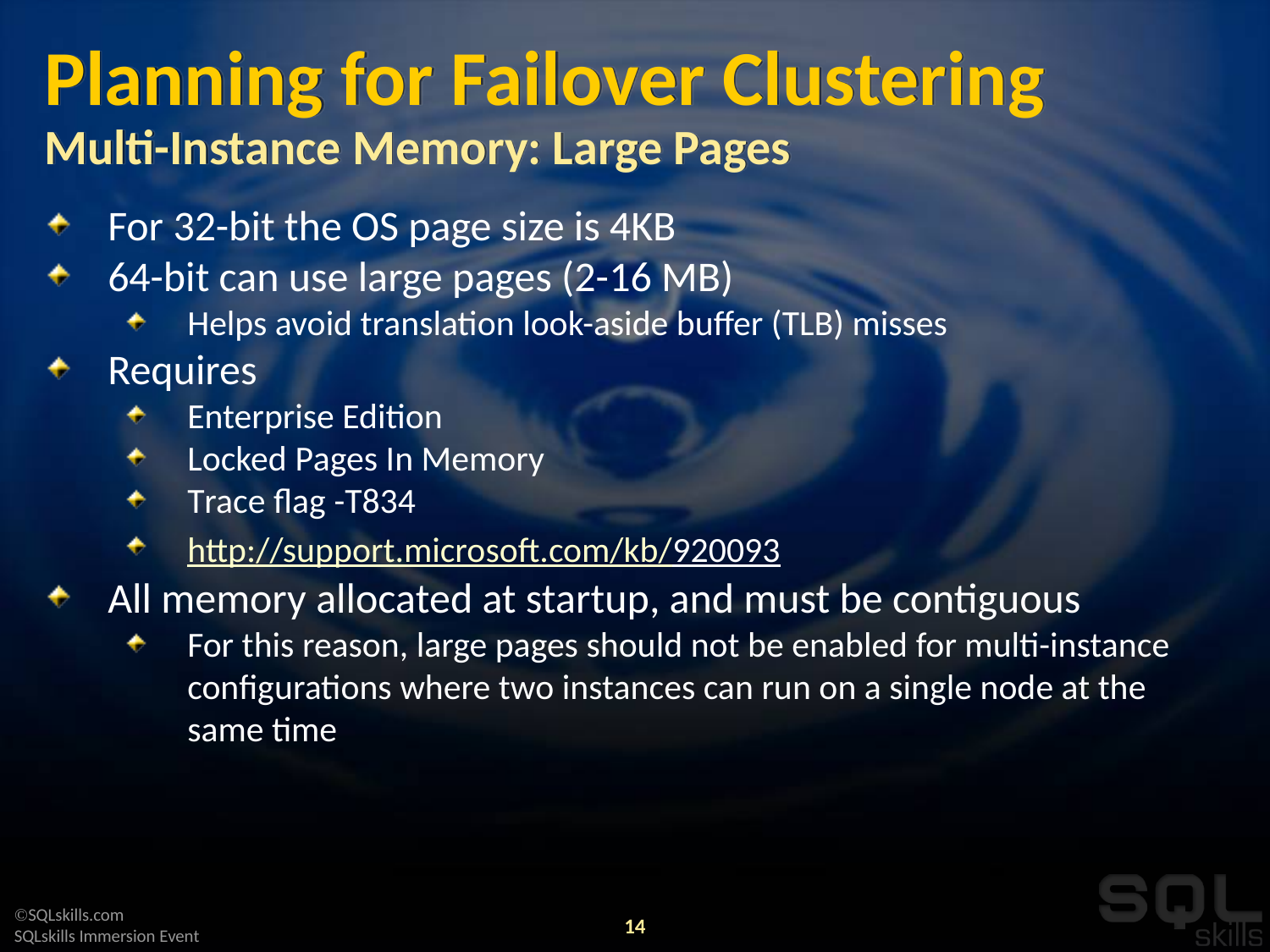

# Planning for Failover Clustering Multi-Instance Memory: Large Pages
For 32-bit the OS page size is 4KB
64-bit can use large pages (2-16 MB)
Helps avoid translation look-aside buffer (TLB) misses
Requires
Enterprise Edition
Locked Pages In Memory
Trace flag -T834
http://support.microsoft.com/kb/920093
All memory allocated at startup, and must be contiguous
For this reason, large pages should not be enabled for multi-instance configurations where two instances can run on a single node at the same time

14